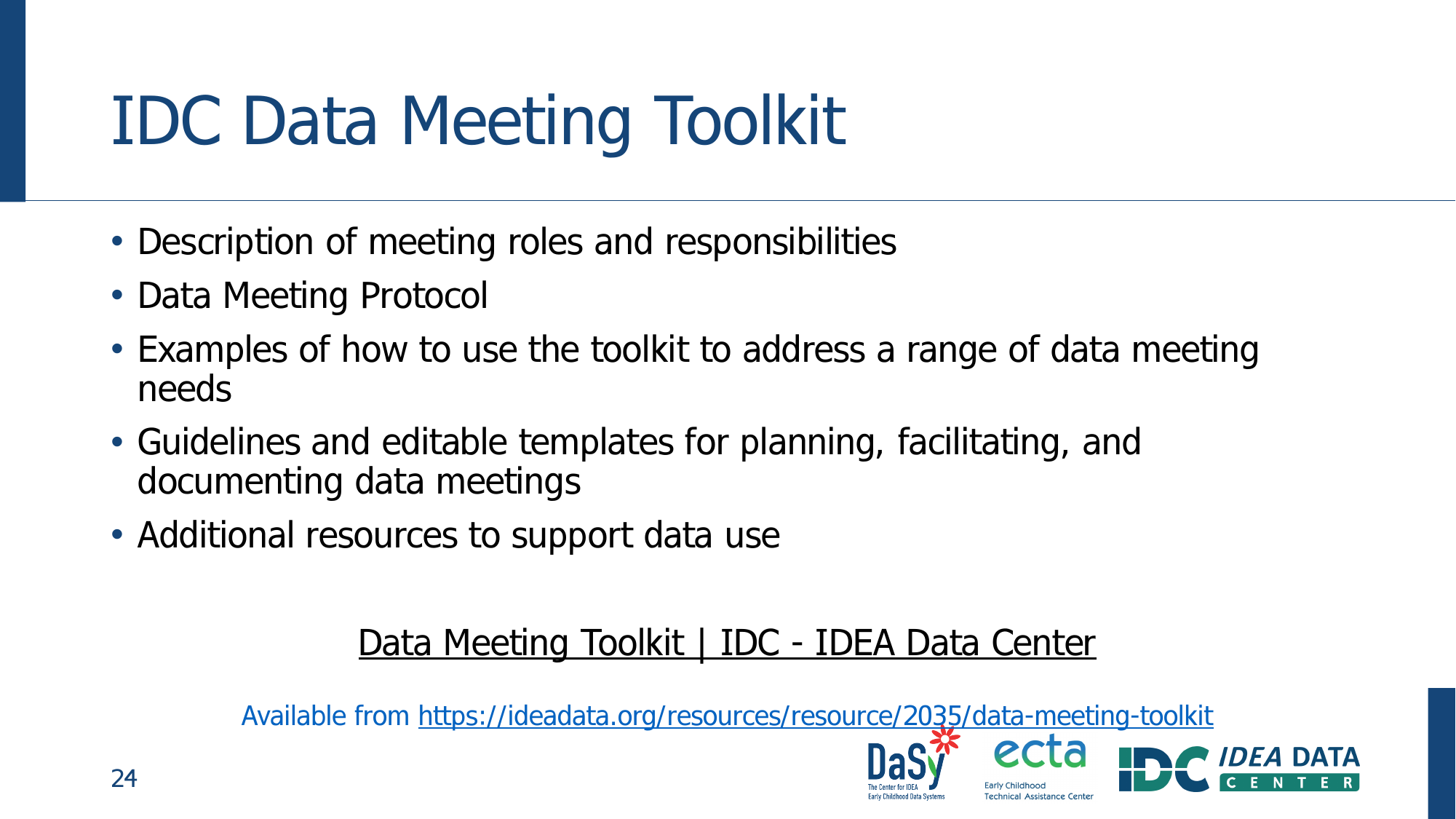

# IDC Data Meeting Toolkit
Description of meeting roles and responsibilities
Data Meeting Protocol
Examples of how to use the toolkit to address a range of data meeting needs
Guidelines and editable templates for planning, facilitating, and documenting data meetings
Additional resources to support data use

Data Meeting Toolkit | IDC - IDEA Data Center
Available from https://ideadata.org/resources/resource/2035/data-meeting-toolkit